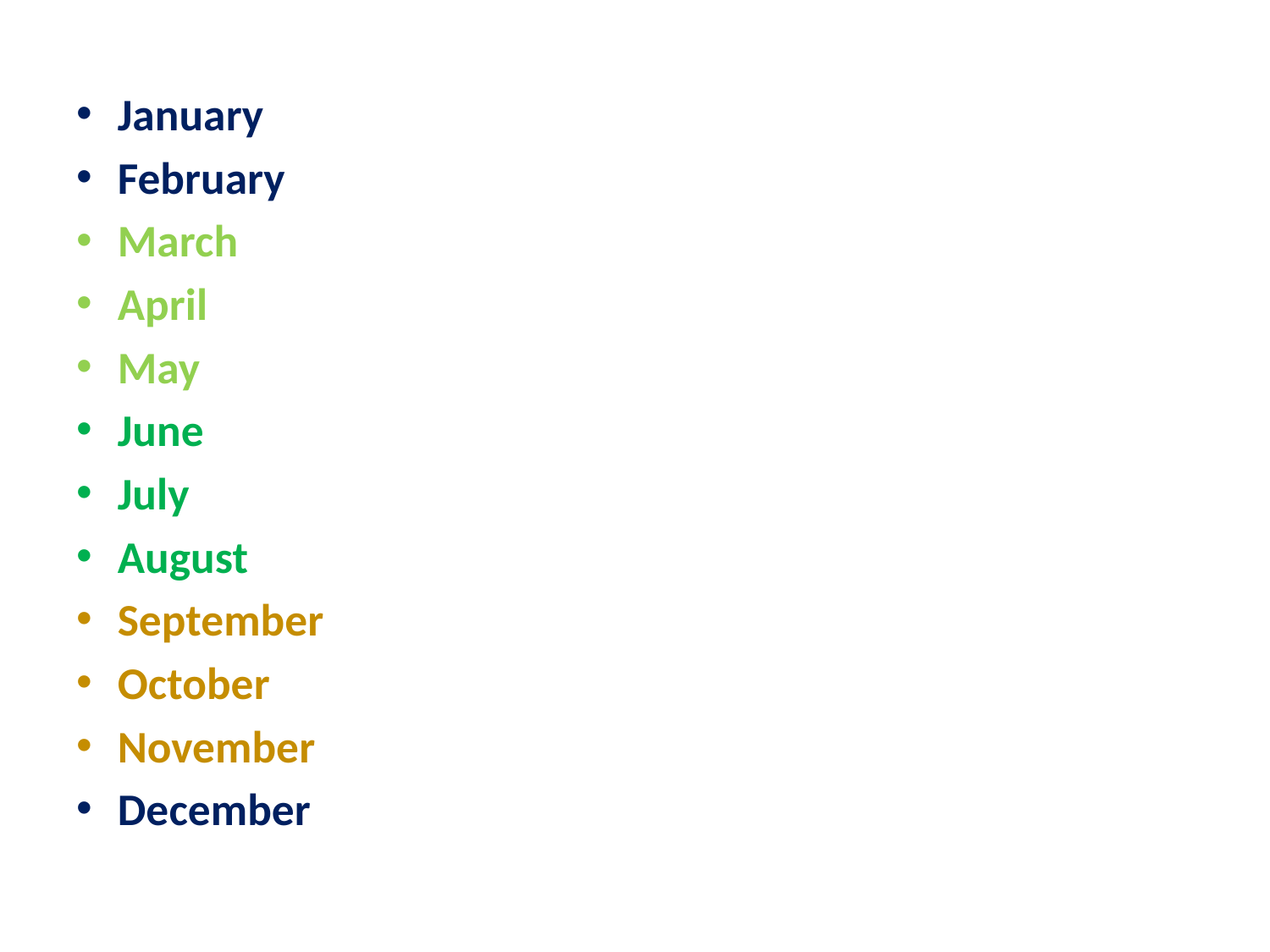

#
January
February
March
April
May
June
July
August
September
October
November
December